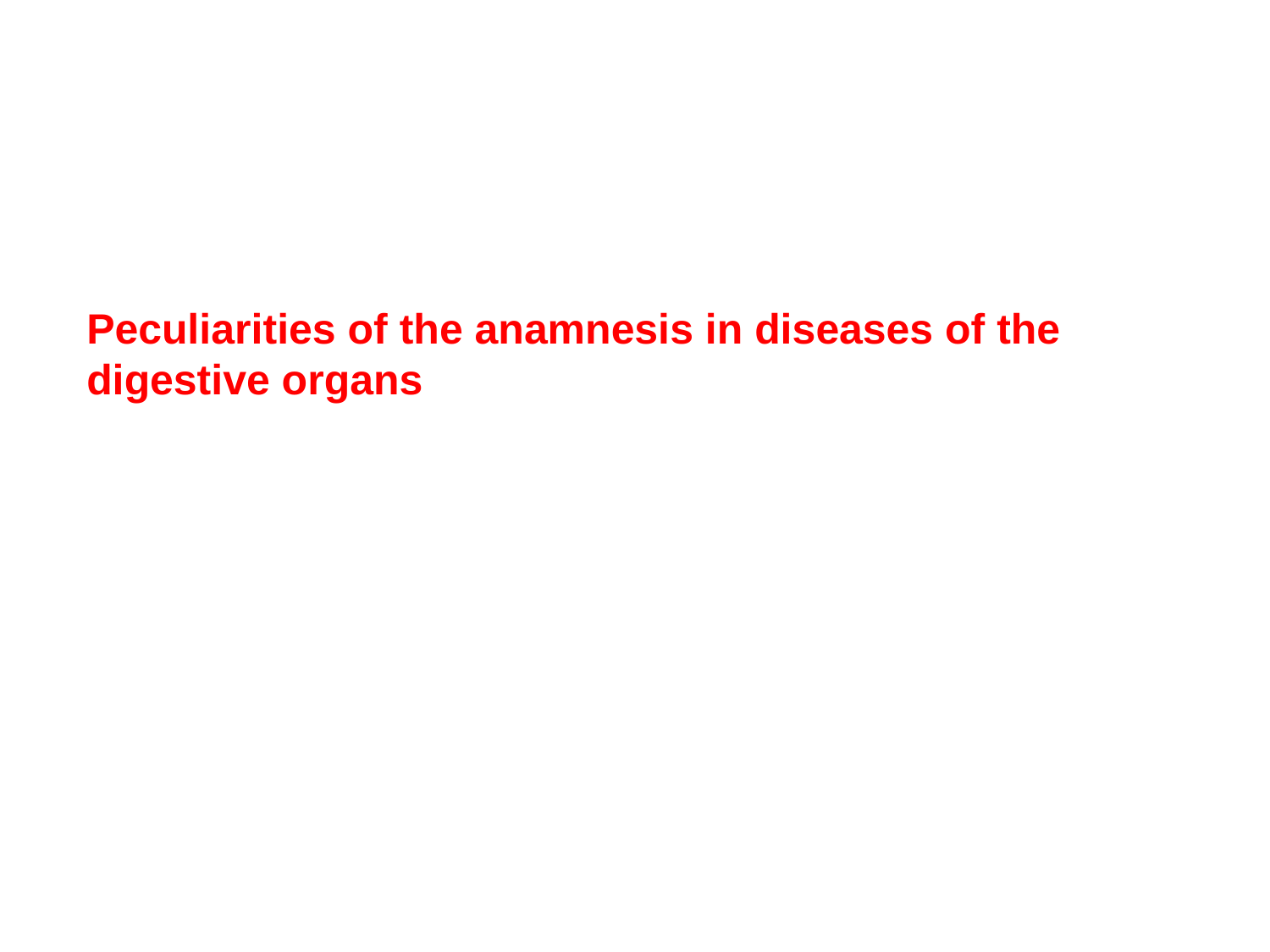

Peculiarities of the anamnesis in diseases of the digestive organs